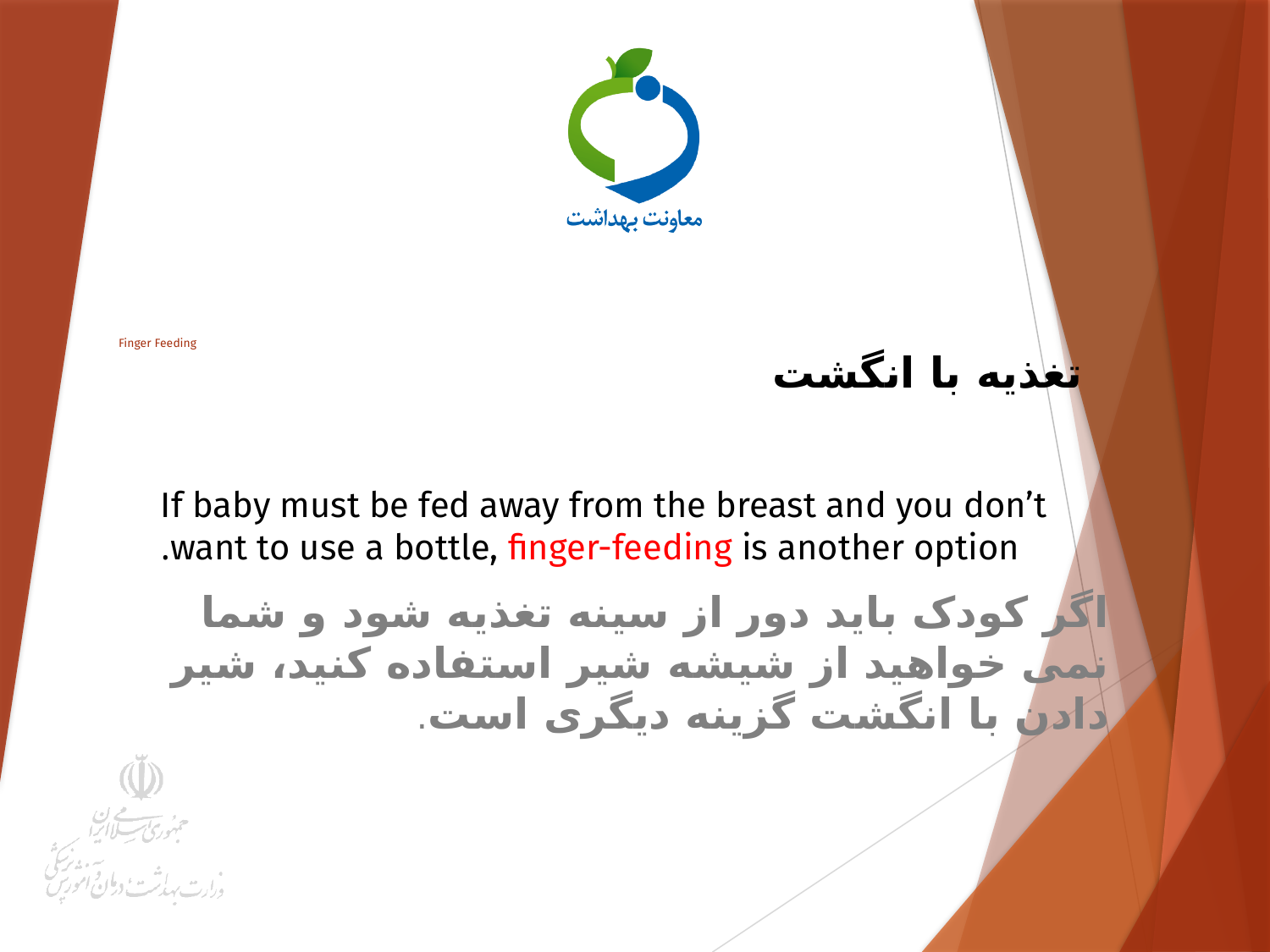

# Finger Feeding
تغذیه با انگشت
If baby must be fed away from the breast and you don’t want to use a bottle, finger-feeding is another option.
اگر کودک باید دور از سینه تغذیه شود و شما نمی خواهید از شیشه شیر استفاده کنید، شیر دادن با انگشت گزینه دیگری است.